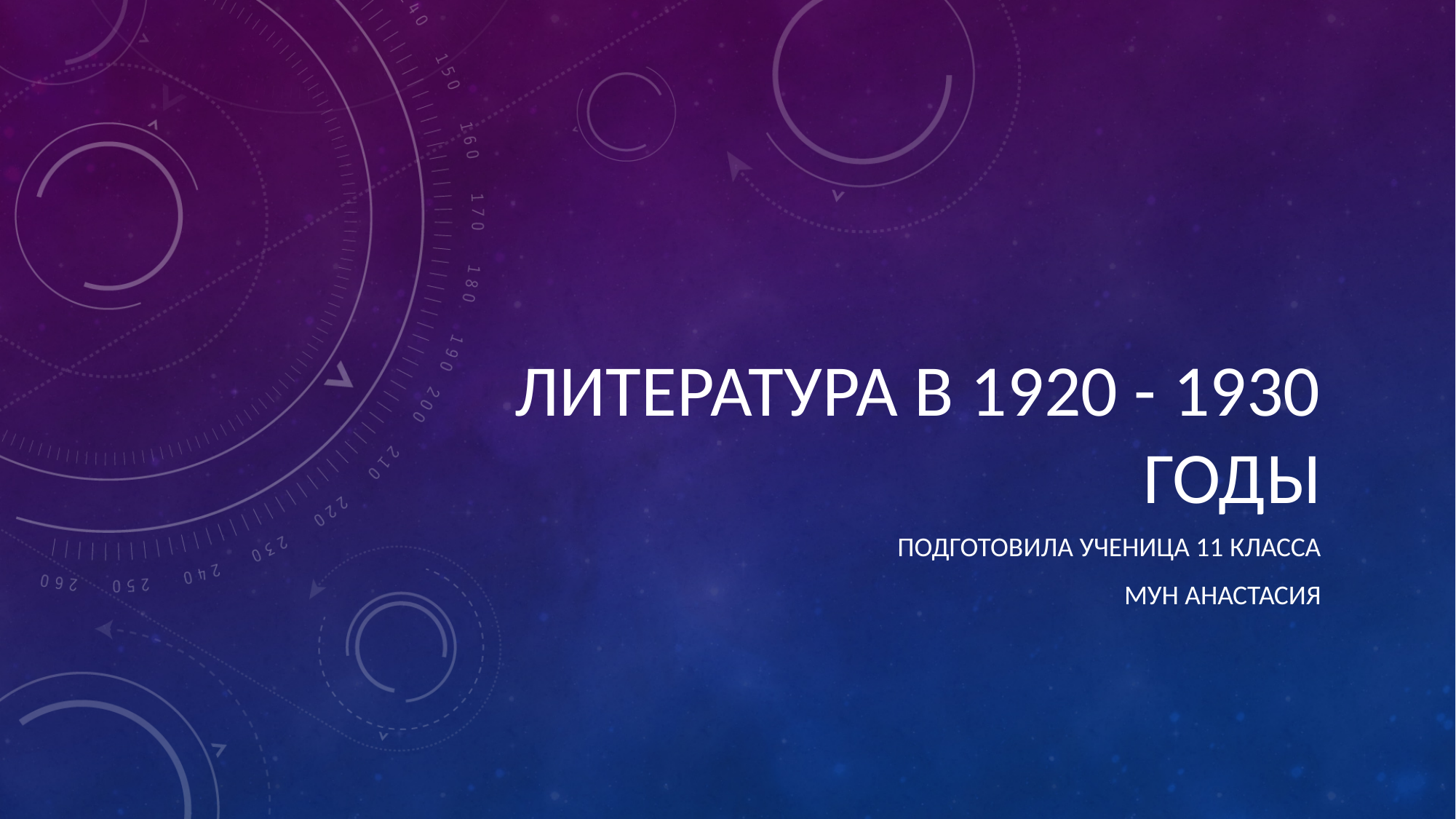

# Литература в 1920 - 1930 годы
Подготовила ученица 11 класса
Мун Анастасия